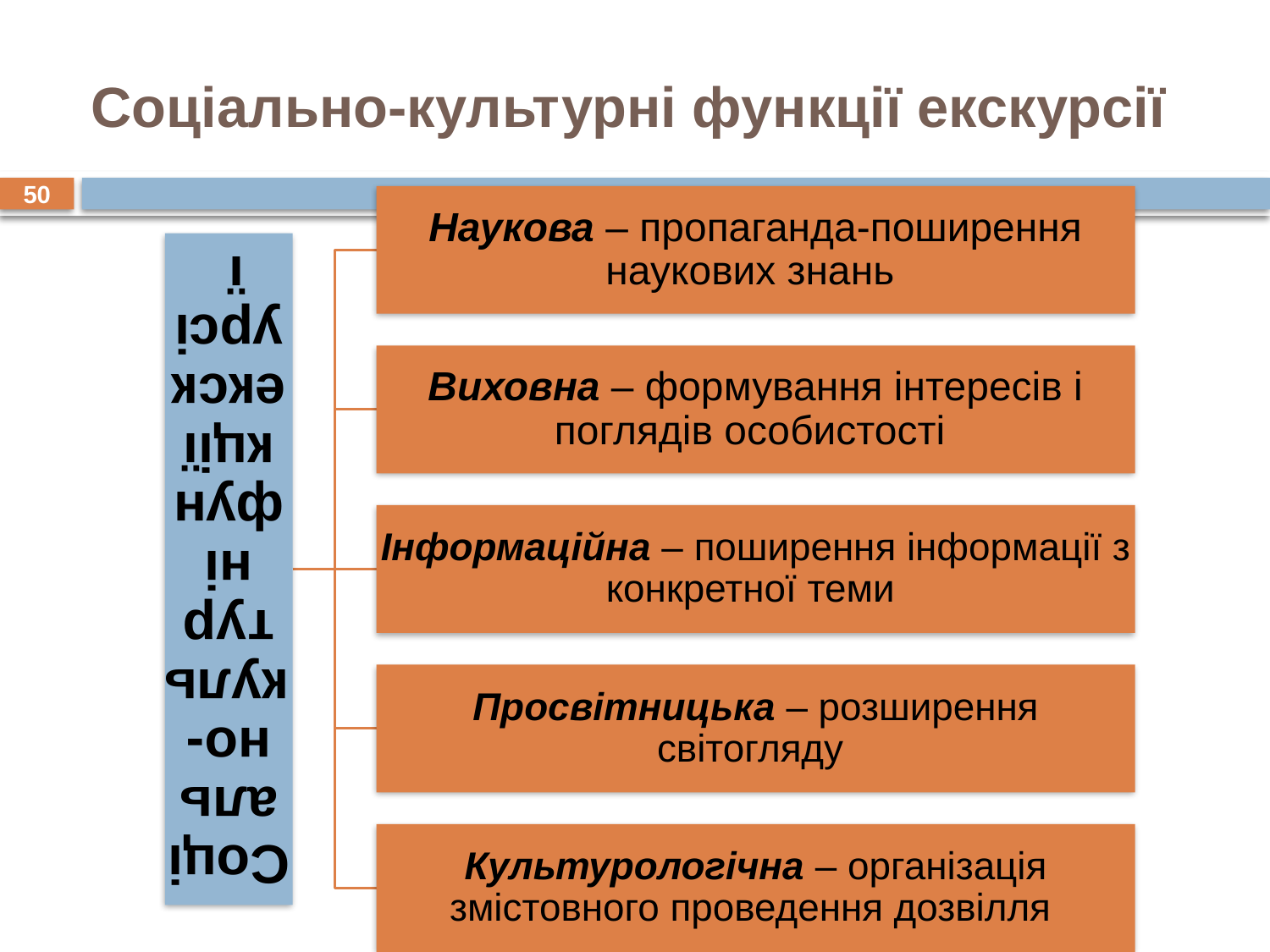

# Соціально-культурні функції екскурсії
50

Соціально-культурні функції екскурсії
Наукова – пропаганда-поширення наукових знань
Виховна – формування інтересів і поглядів особистості
Інформаційна – поширення інформації з конкретної теми
Просвітницька – розширення світогляду
Культурологічна – організація змістовного проведення дозвілля